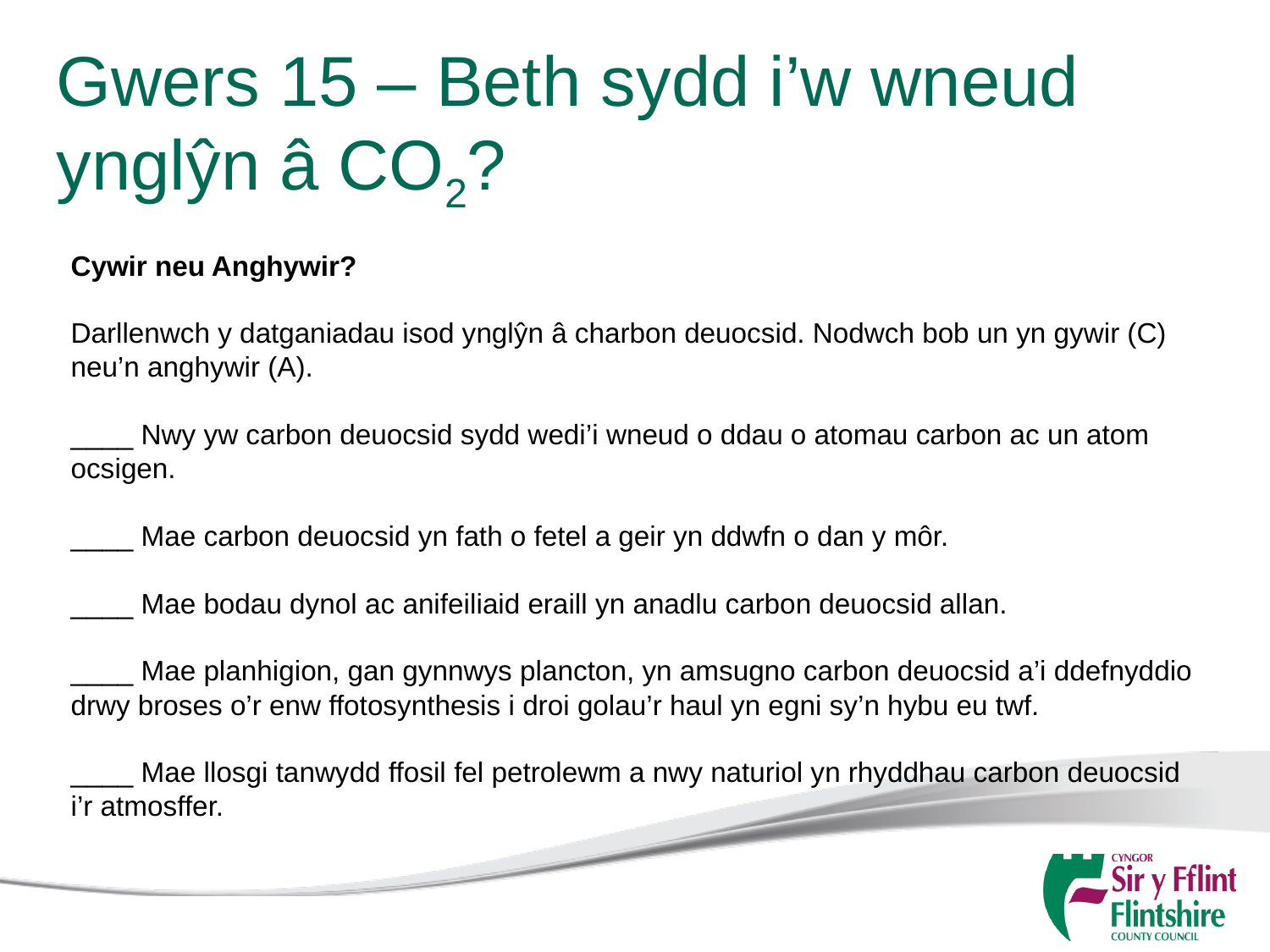

Gwers 15 – Beth sydd i’w wneud ynglŷn â CO2?
Cywir neu Anghywir?

Darllenwch y datganiadau isod ynglŷn â charbon deuocsid. Nodwch bob un yn gywir (C) neu’n anghywir (A).

____ Nwy yw carbon deuocsid sydd wedi’i wneud o ddau o atomau carbon ac un atom ocsigen.

____ Mae carbon deuocsid yn fath o fetel a geir yn ddwfn o dan y môr.

____ Mae bodau dynol ac anifeiliaid eraill yn anadlu carbon deuocsid allan.

____ Mae planhigion, gan gynnwys plancton, yn amsugno carbon deuocsid a’i ddefnyddio drwy broses o’r enw ffotosynthesis i droi golau’r haul yn egni sy’n hybu eu twf.

____ Mae llosgi tanwydd ffosil fel petrolewm a nwy naturiol yn rhyddhau carbon deuocsid i’r atmosffer.